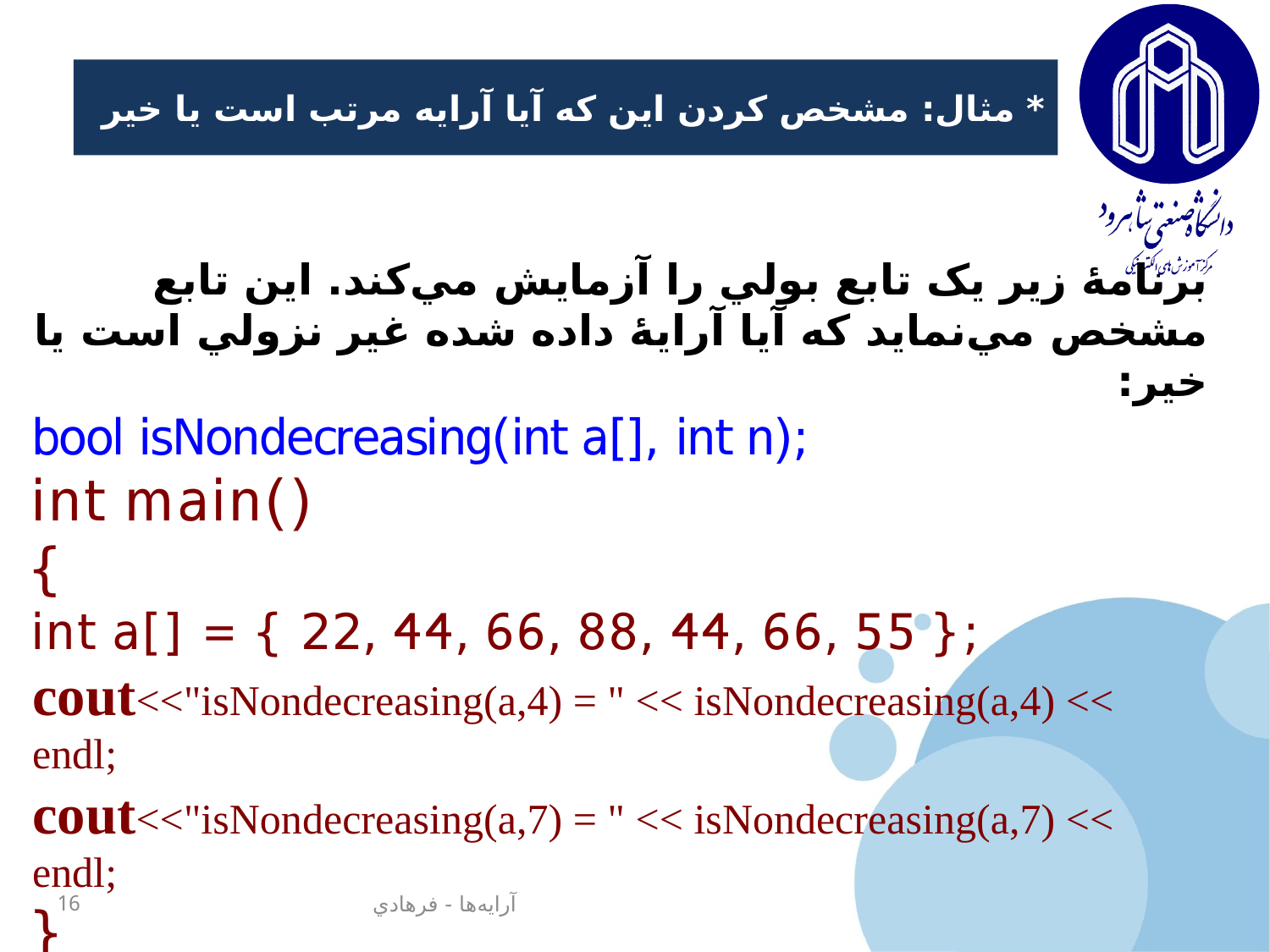

# * مثال‌: مشخص كردن اين كه آيا آرايه مرتب است يا خير
	برنامۀ زير يک تابع بولي را آزمايش مي‌کند. اين تابع مشخص مي‌نمايد که آيا آرايۀ داده شده غير نزولي است يا خير:
bool isNondecreasing(int a[], int n);
int main()
{
int a[] = { 22, 44, 66, 88, 44, 66, 55 };
cout<<"isNondecreasing(a,4) = " << isNondecreasing(a,4) << endl;
cout<<"isNondecreasing(a,7) = " << isNondecreasing(a,7) << endl;
}
16
آرايه‌ها - فرهادي